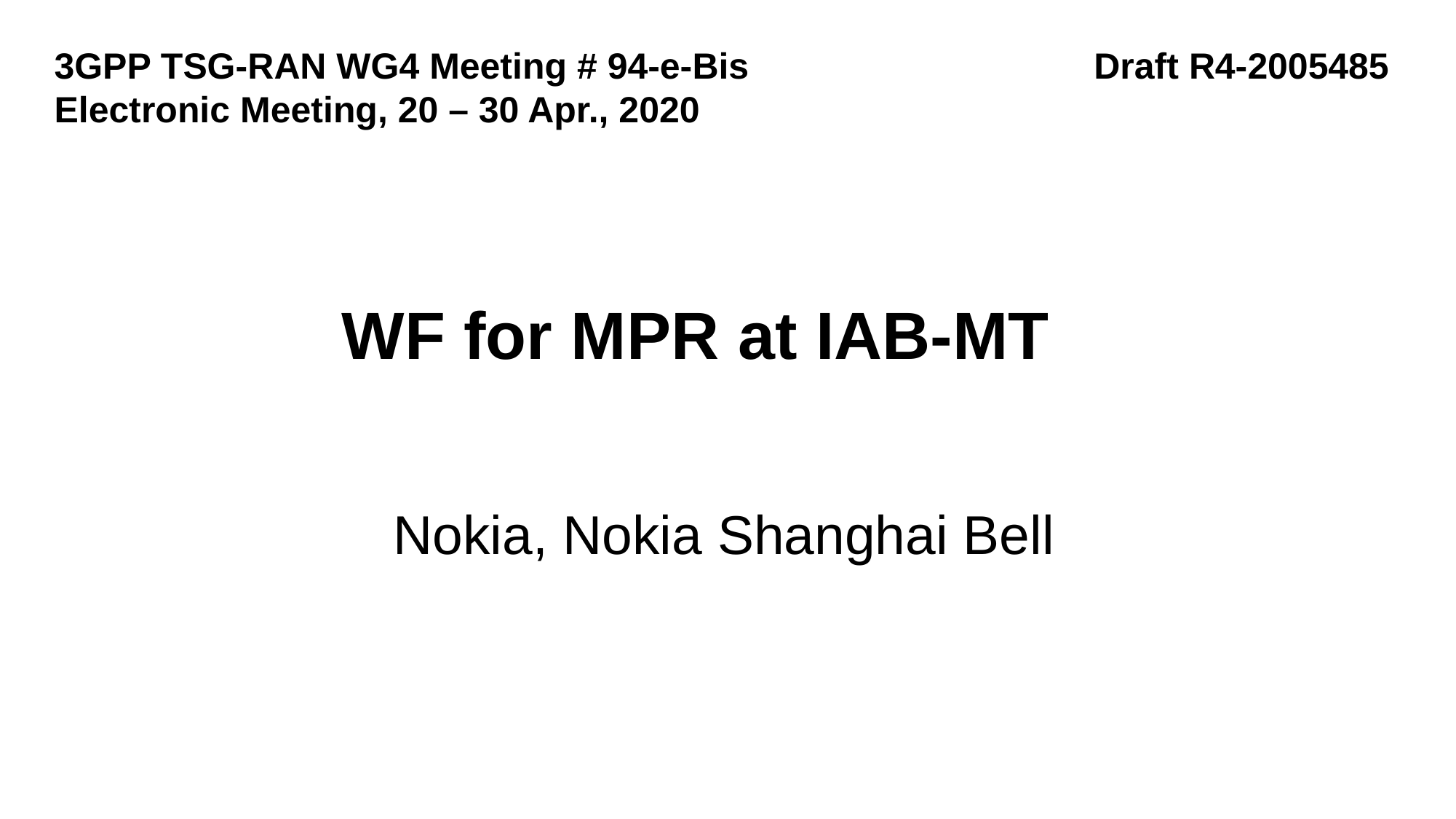

3GPP TSG-RAN WG4 Meeting # 94-e-Bis                                  Draft R4-2005485
Electronic Meeting, 20 – 30 Apr., 2020
# WF for MPR at IAB-MT
Nokia, Nokia Shanghai Bell